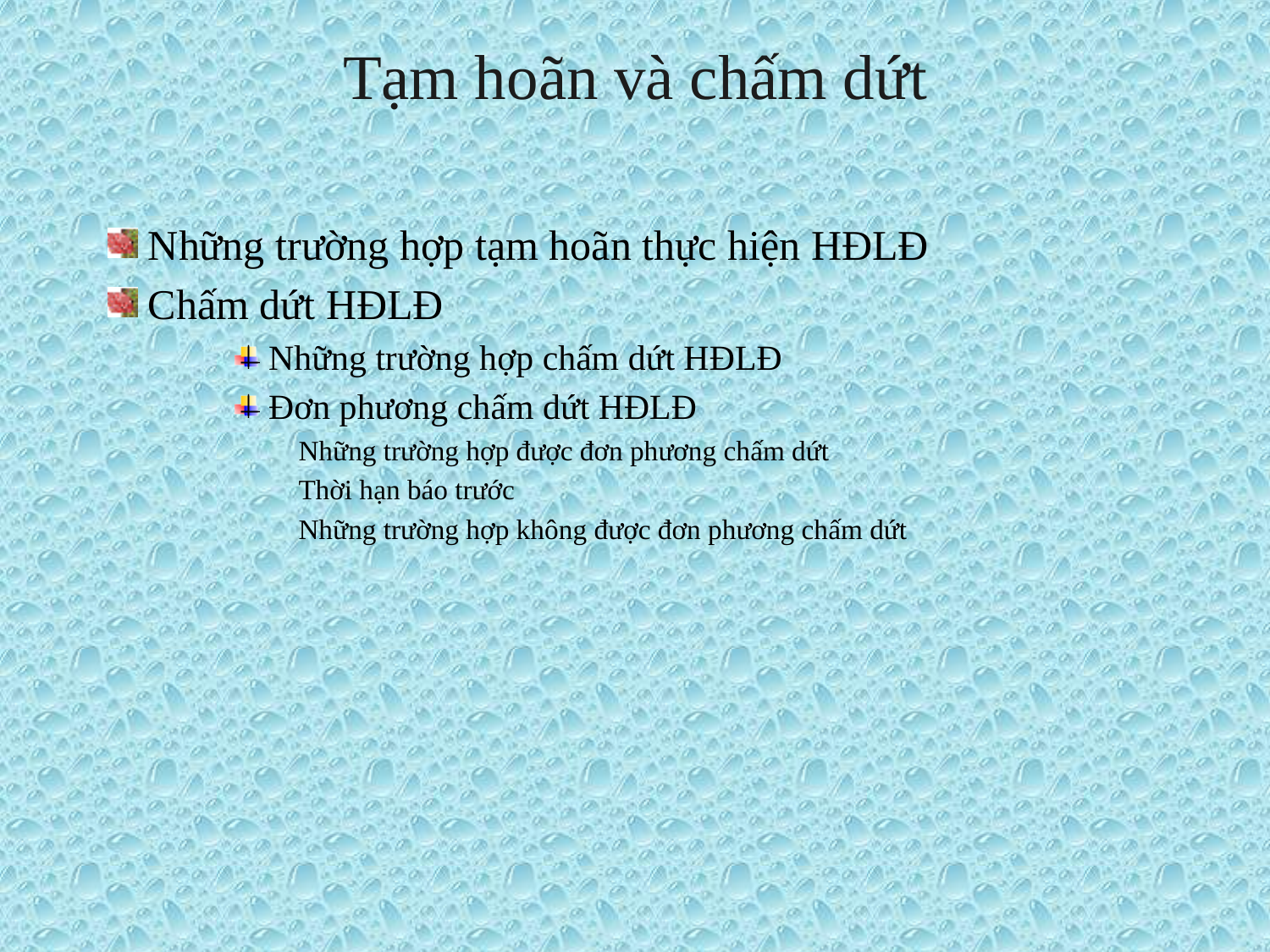

# Tạm hoãn và chấm dứt
 Những trường hợp tạm hoãn thực hiện HĐLĐ
 Chấm dứt HĐLĐ
 Những trường hợp chấm dứt HĐLĐ
 Đơn phương chấm dứt HĐLĐ
Những trường hợp được đơn phương chấm dứt
Thời hạn báo trước
Những trường hợp không được đơn phương chấm dứt